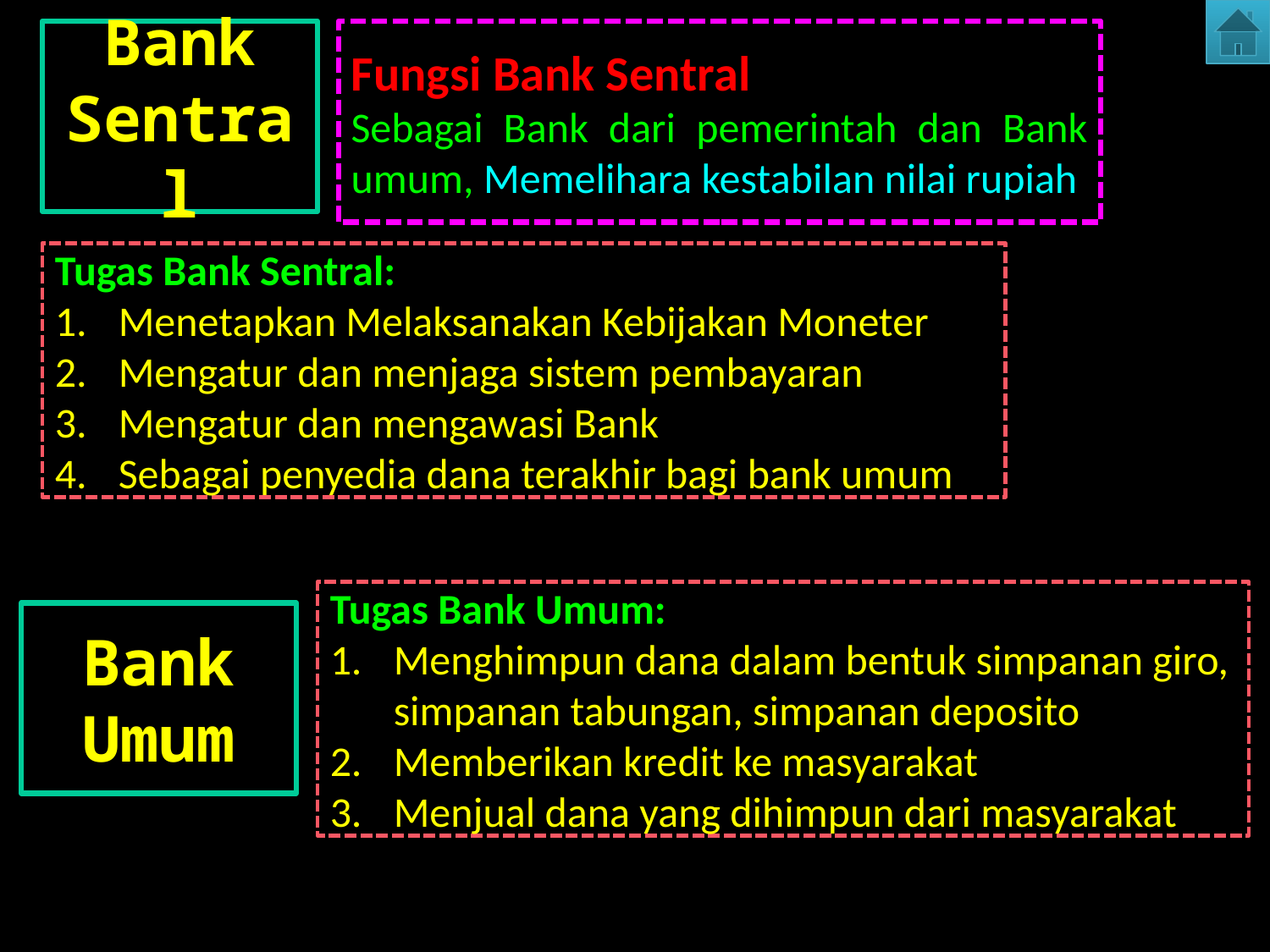

Bank Sentral
Fungsi Bank Sentral
Sebagai Bank dari pemerintah dan Bank umum, Memelihara kestabilan nilai rupiah
Tugas Bank Sentral:
Menetapkan Melaksanakan Kebijakan Moneter
Mengatur dan menjaga sistem pembayaran
Mengatur dan mengawasi Bank
Sebagai penyedia dana terakhir bagi bank umum
Tugas Bank Umum:
Menghimpun dana dalam bentuk simpanan giro, simpanan tabungan, simpanan deposito
Memberikan kredit ke masyarakat
Menjual dana yang dihimpun dari masyarakat
Bank
Umum